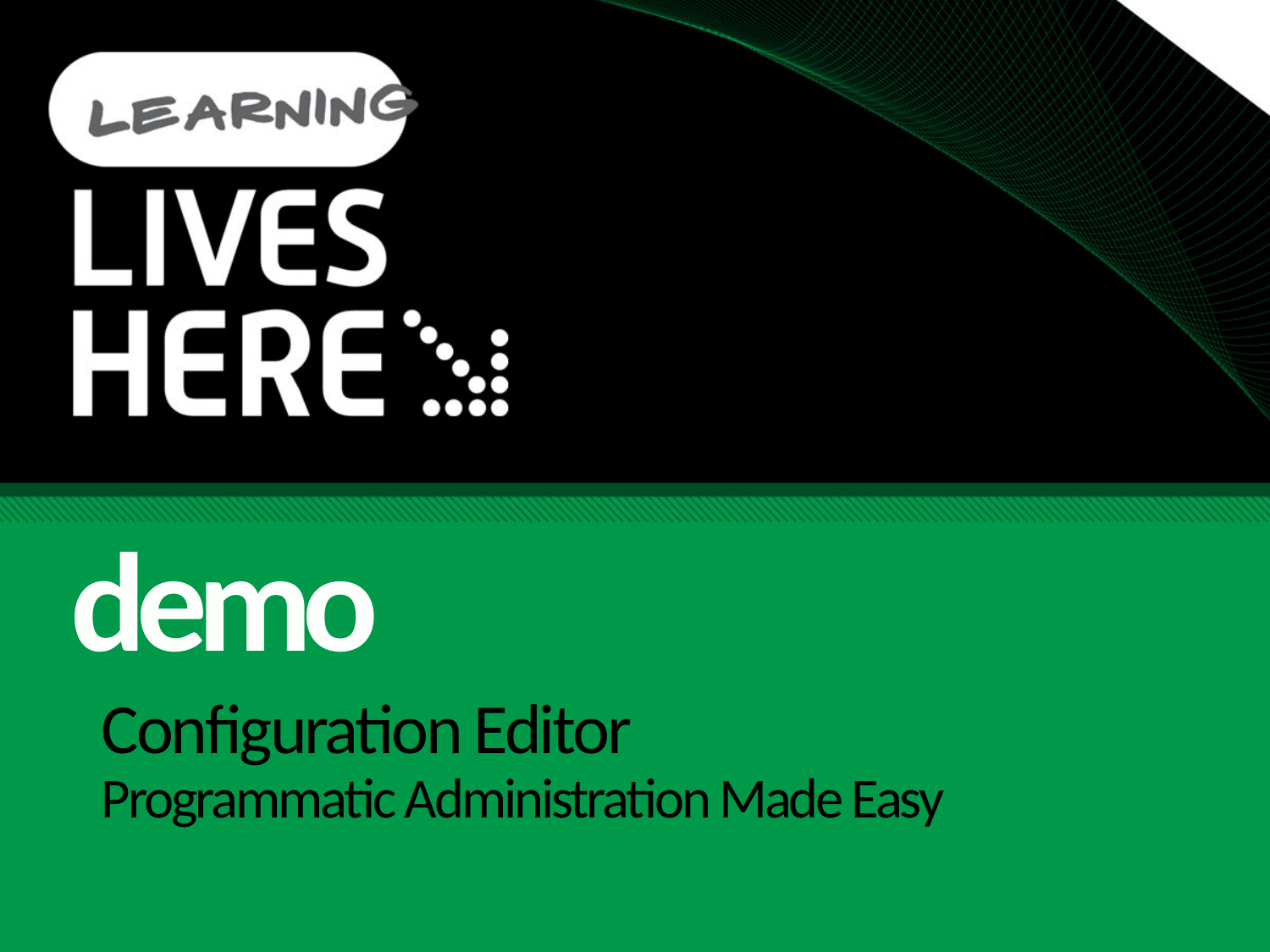

demo
# Configuration Editor Programmatic Administration Made Easy